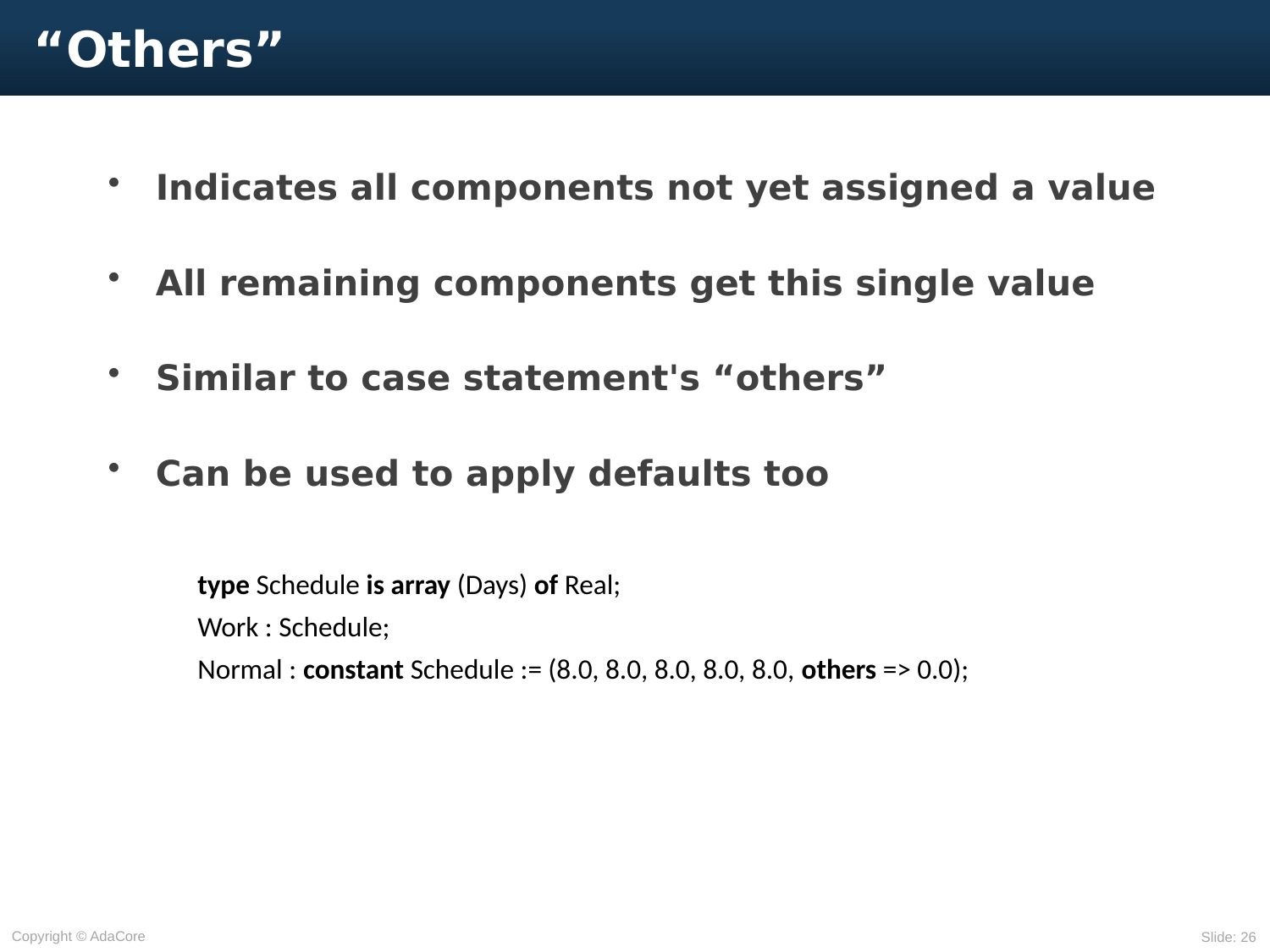

# “Others”
Indicates all components not yet assigned a value
All remaining components get this single value
Similar to case statement's “others”
Can be used to apply defaults too
type Schedule is array (Days) of Real;
Work : Schedule;
Normal : constant Schedule := (8.0, 8.0, 8.0, 8.0, 8.0, others => 0.0);